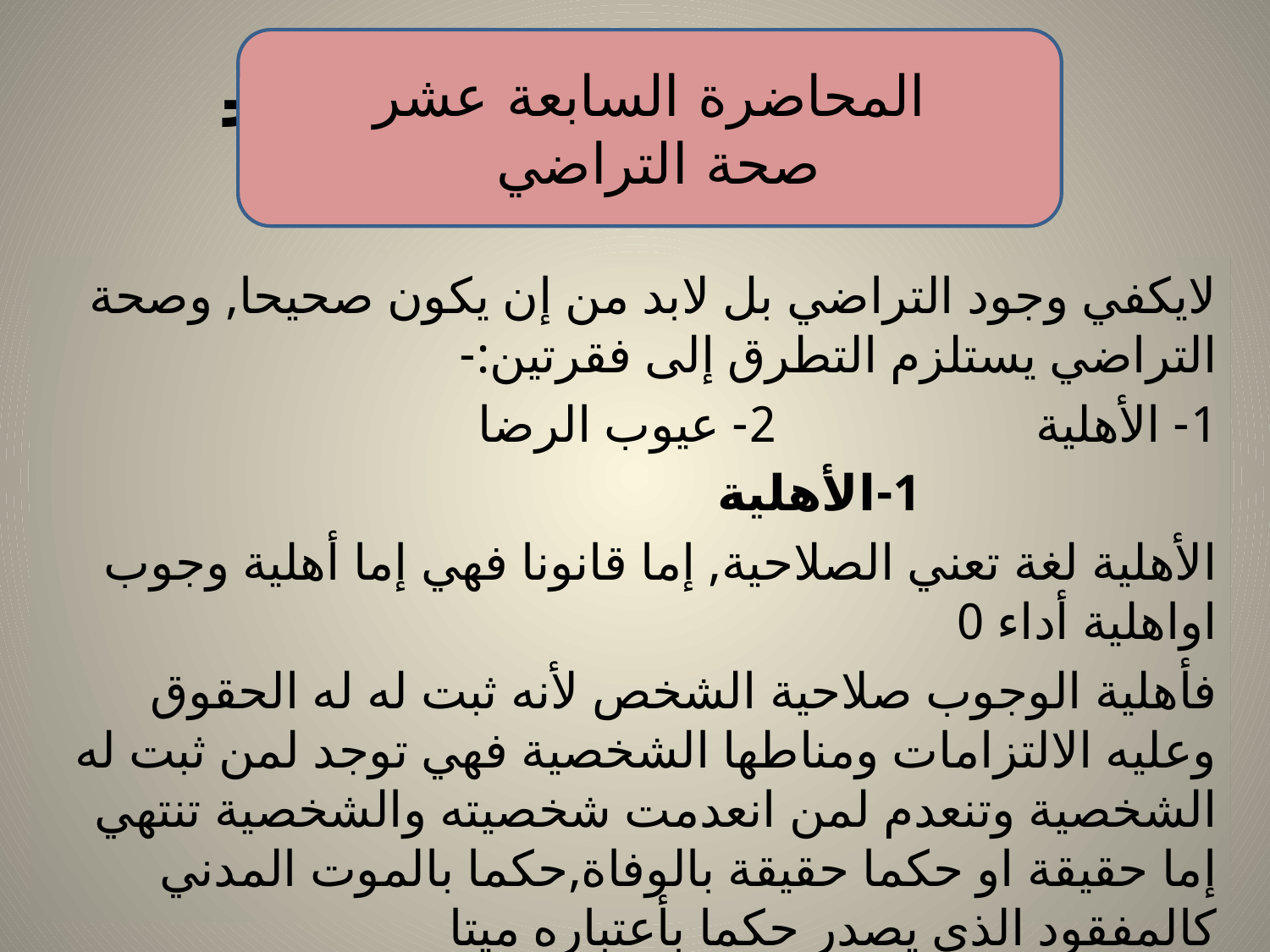

المحاضرة السابعة عشر
صحة التراضي
# المحاضرة السِابعة عشر صحة التراضي
لايكفي وجود التراضي بل لابد من إن يكون صحيحا, وصحة التراضي يستلزم التطرق إلى فقرتين:-
1- الأهلية                    2- عيوب الرضا
                       1-الأهلية
الأهلية لغة تعني الصلاحية, إما قانونا فهي إما أهلية وجوب اواهلية أداء 0
فأهلية الوجوب صلاحية الشخص لأنه ثبت له له الحقوق وعليه الالتزامات ومناطها الشخصية فهي توجد لمن ثبت له الشخصية وتنعدم لمن انعدمت شخصيته والشخصية تنتهي إما حقيقة او حكما حقيقة بالوفاة,حكما بالموت المدني كالمفقود الذي يصدر حكما بأعتباره ميتا
وفي نطاق العقود ليس المقصود أهلية الوجوب بل المقصود أهلية الأداء